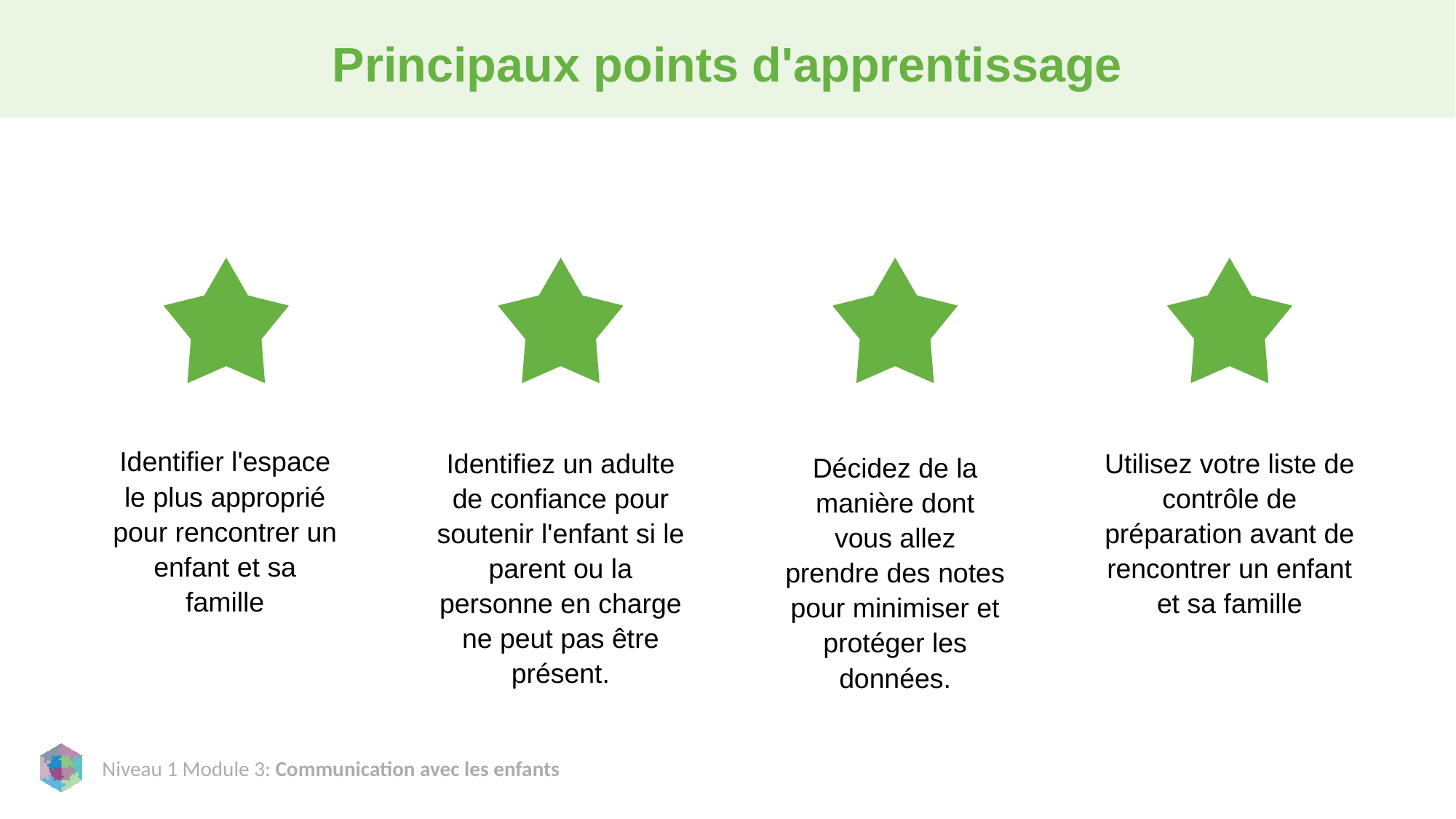

# Principaux points d'apprentissage

Identifier l'espace le plus approprié pour rencontrer un enfant et sa famille
Identifiez un adulte de confiance pour soutenir l'enfant si le parent ou la personne en charge ne peut pas être présent.
Utilisez votre liste de contrôle de préparation avant de rencontrer un enfant et sa famille
Décidez de la manière dont vous allez prendre des notes pour minimiser et protéger les données.